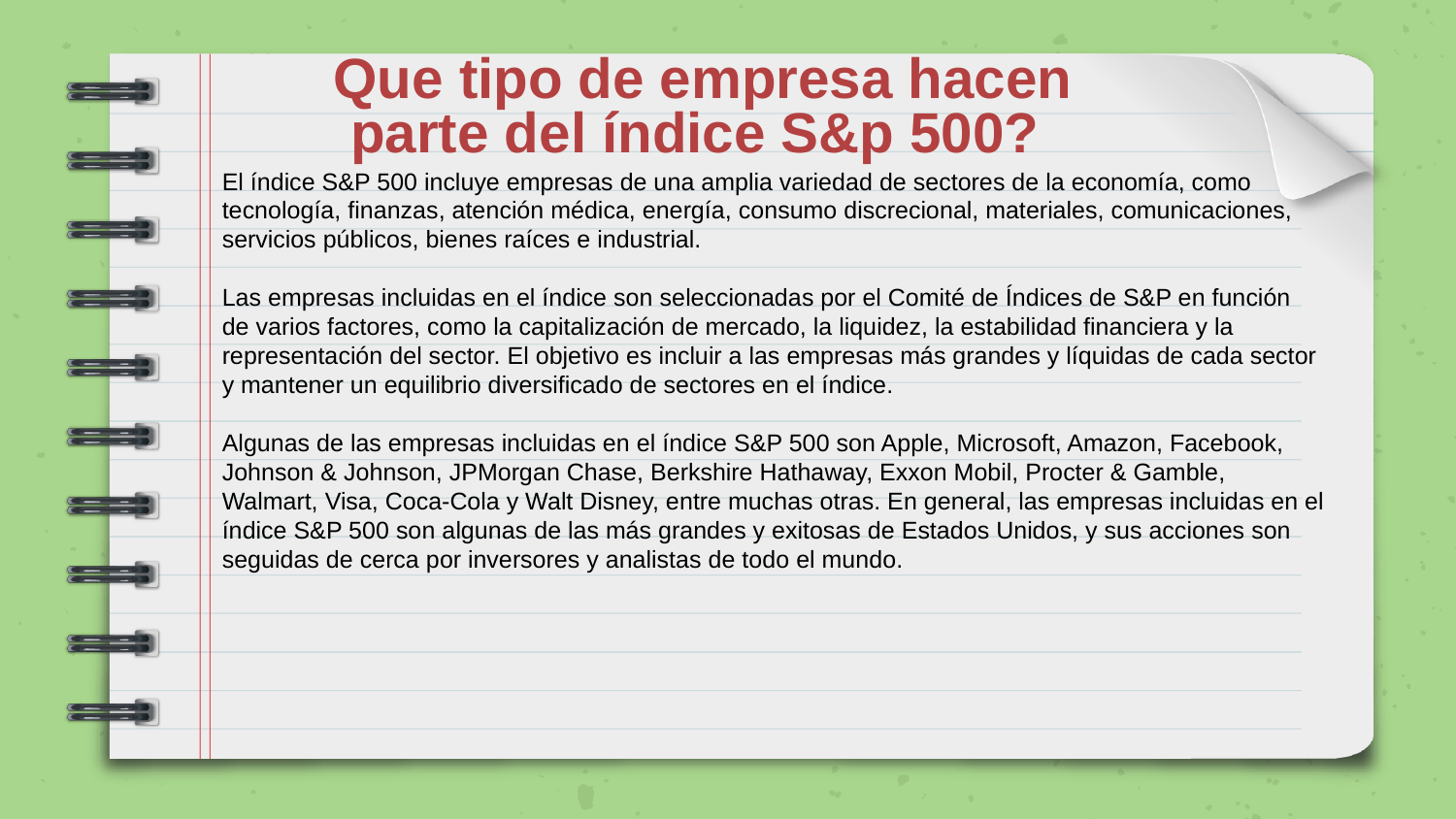

Que tipo de empresa hacen parte del índice S&p 500?
El índice S&P 500 incluye empresas de una amplia variedad de sectores de la economía, como tecnología, finanzas, atención médica, energía, consumo discrecional, materiales, comunicaciones, servicios públicos, bienes raíces e industrial.

Las empresas incluidas en el índice son seleccionadas por el Comité de Índices de S&P en función de varios factores, como la capitalización de mercado, la liquidez, la estabilidad financiera y la representación del sector. El objetivo es incluir a las empresas más grandes y líquidas de cada sector y mantener un equilibrio diversificado de sectores en el índice.

Algunas de las empresas incluidas en el índice S&P 500 son Apple, Microsoft, Amazon, Facebook, Johnson & Johnson, JPMorgan Chase, Berkshire Hathaway, Exxon Mobil, Procter & Gamble, Walmart, Visa, Coca-Cola y Walt Disney, entre muchas otras. En general, las empresas incluidas en el índice S&P 500 son algunas de las más grandes y exitosas de Estados Unidos, y sus acciones son seguidas de cerca por inversores y analistas de todo el mundo.